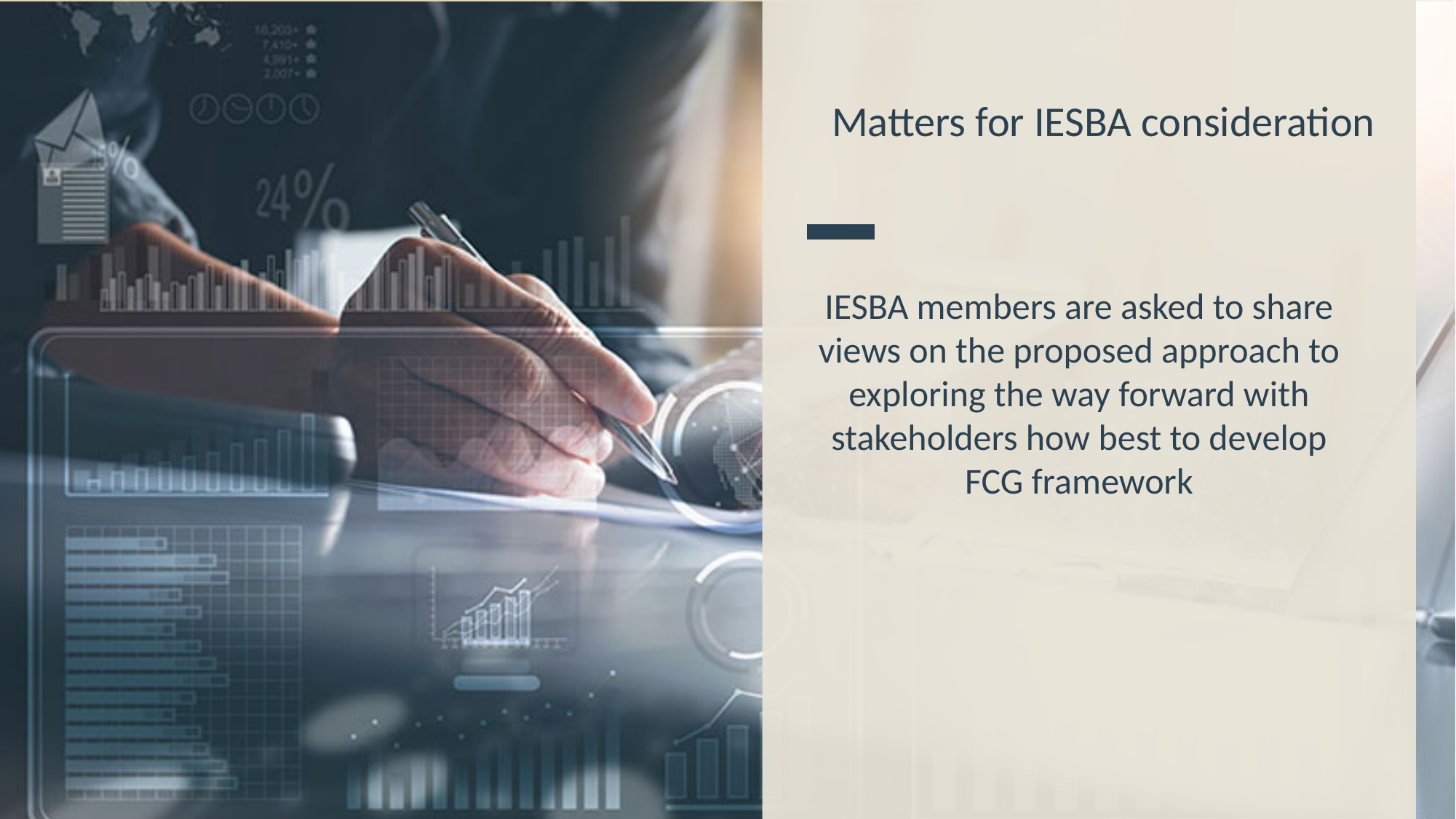

# Matters for IESBA consideration
IESBA members are asked to share views on the proposed approach to exploring the way forward with stakeholders how best to develop FCG framework
17